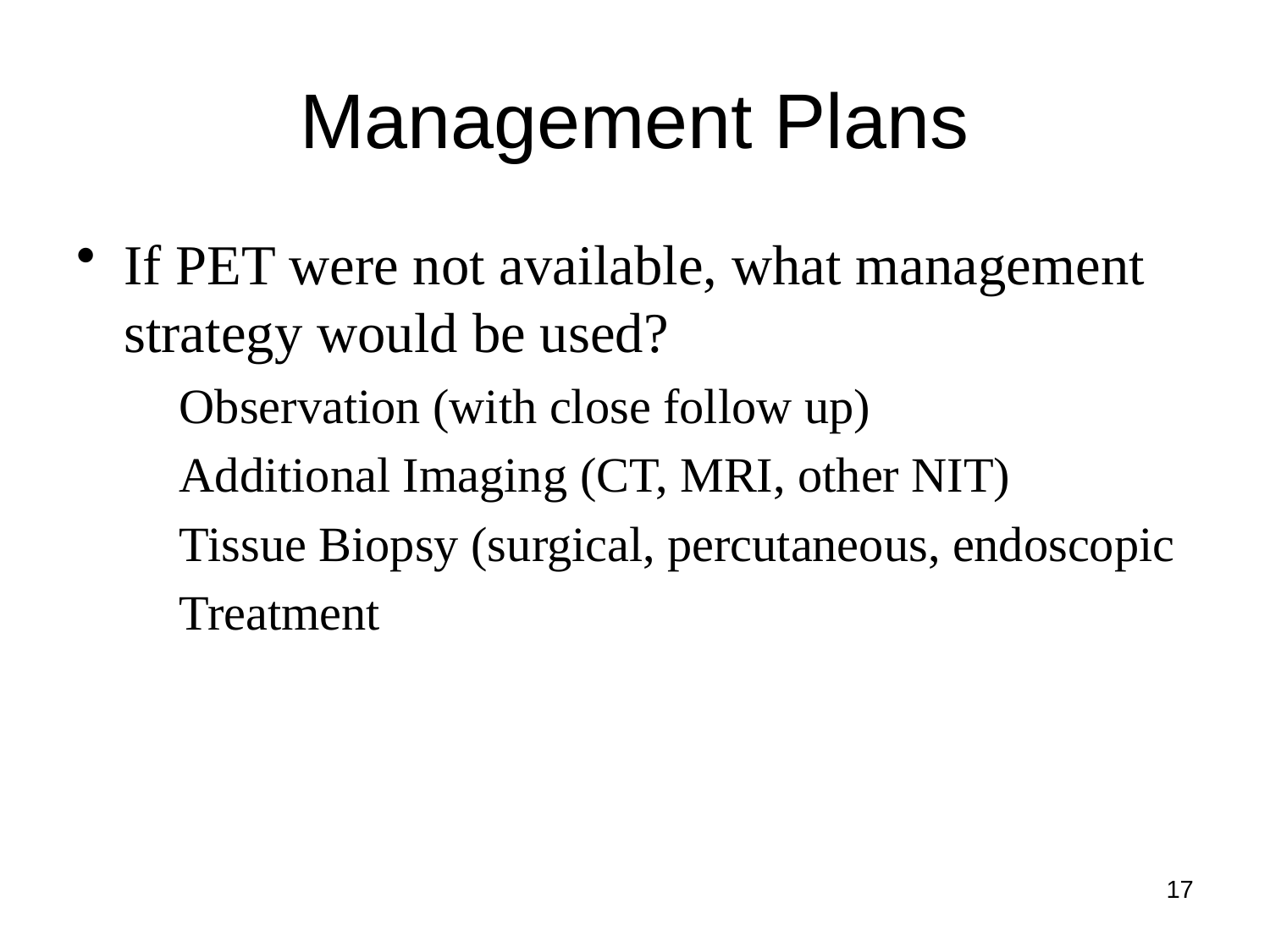

# Management Plans
If PET were not available, what management strategy would be used?
	Observation (with close follow up)
	Additional Imaging (CT, MRI, other NIT)
	Tissue Biopsy (surgical, percutaneous, endoscopic
	Treatment
17